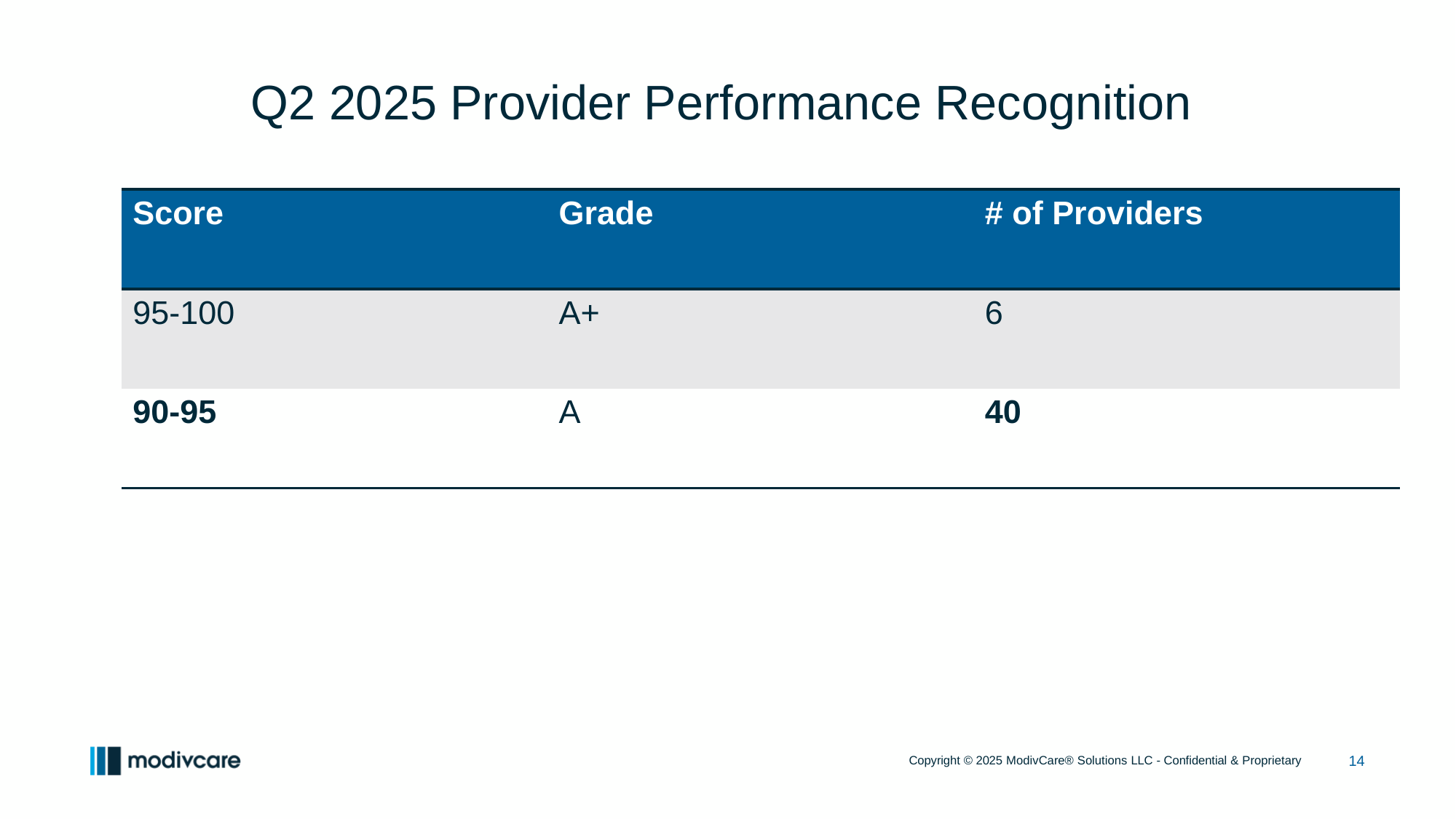

# Q2 2025 Provider Performance Recognition
| Score | Grade | # of Providers |
| --- | --- | --- |
| 95-100 | A+ | 6 |
| 90-95 | A | 40 |
14